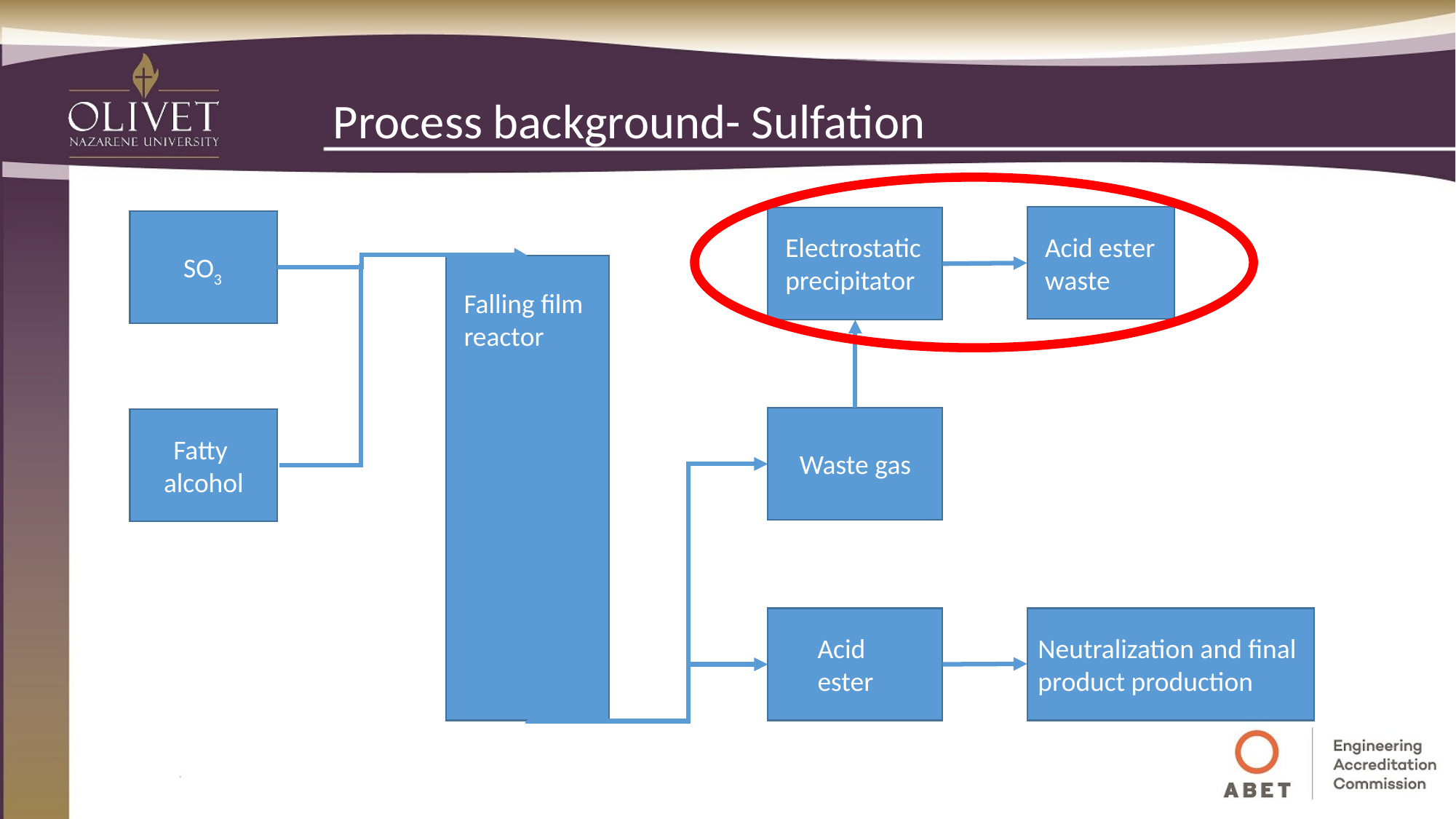

# Process background- Sulfation

Acid ester waste

Electrostatic precipitator

SO3

Falling film reactor

Waste gas

Fatty
alcohol

Acid ester

Neutralization and final product production